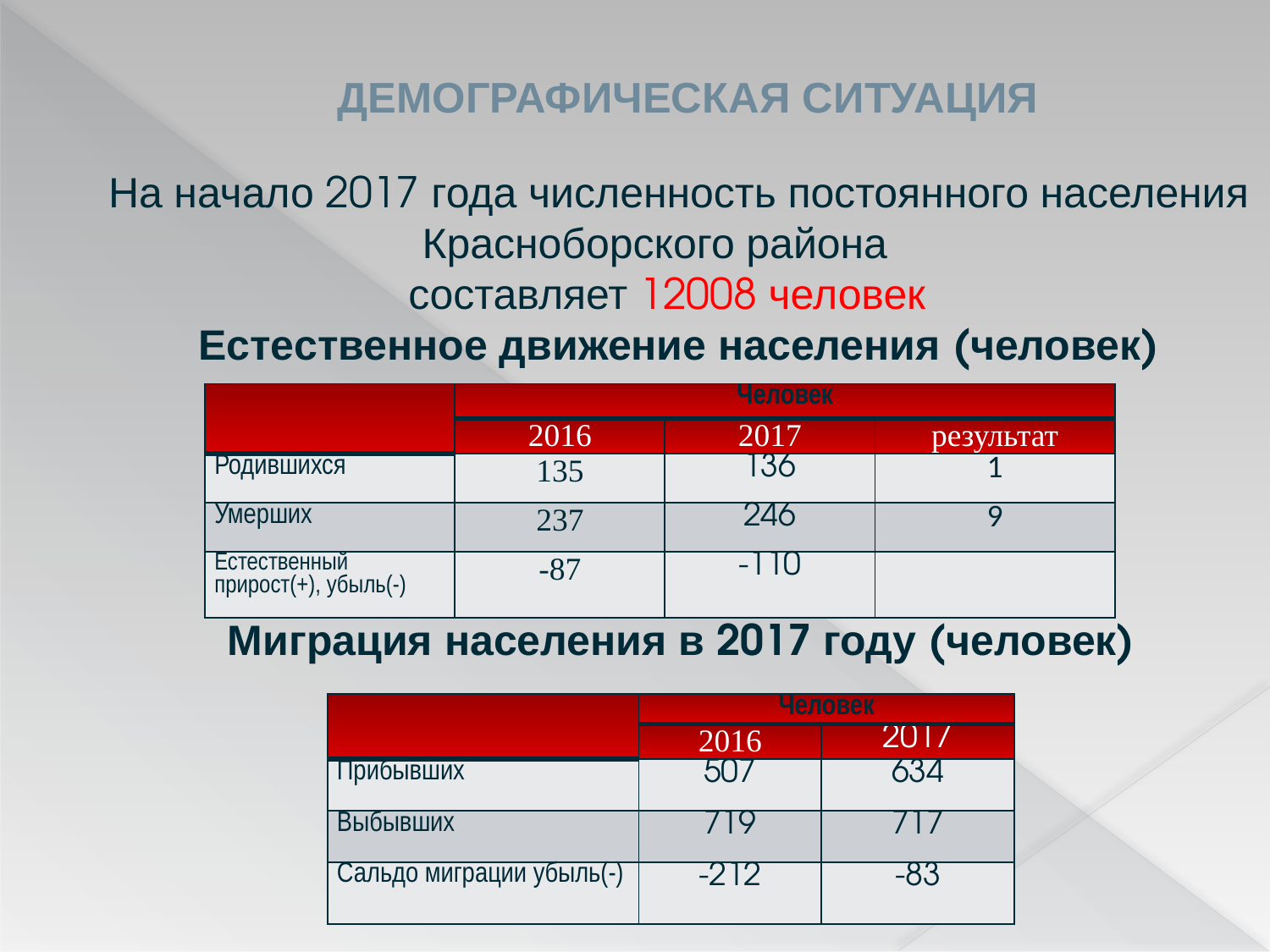

ДЕМОГРАФИЧЕСКАЯ СИТУАЦИЯ
На начало 2017 года численность постоянного населения Красноборского района
составляет 12008 человек
Естественное движение населения (человек)

Миграция населения в 2017 году (человек)

|  | Человек |  |  |
| --- | --- | --- | --- |
|  | 2016 | 2017 | результат |
| Родившихся | 135 | 136 | 1 |
| Умерших | 237 | 246 | 9 |
| Естественный прирост(+), убыль(-) | -87 | -110 |  |
|  | Человек |  |
| --- | --- | --- |
|  | 2016 | 2017 |
| Прибывших | 507 | 634 |
| Выбывших | 719 | 717 |
| Сальдо миграции убыль(-) | -212 | -83 |